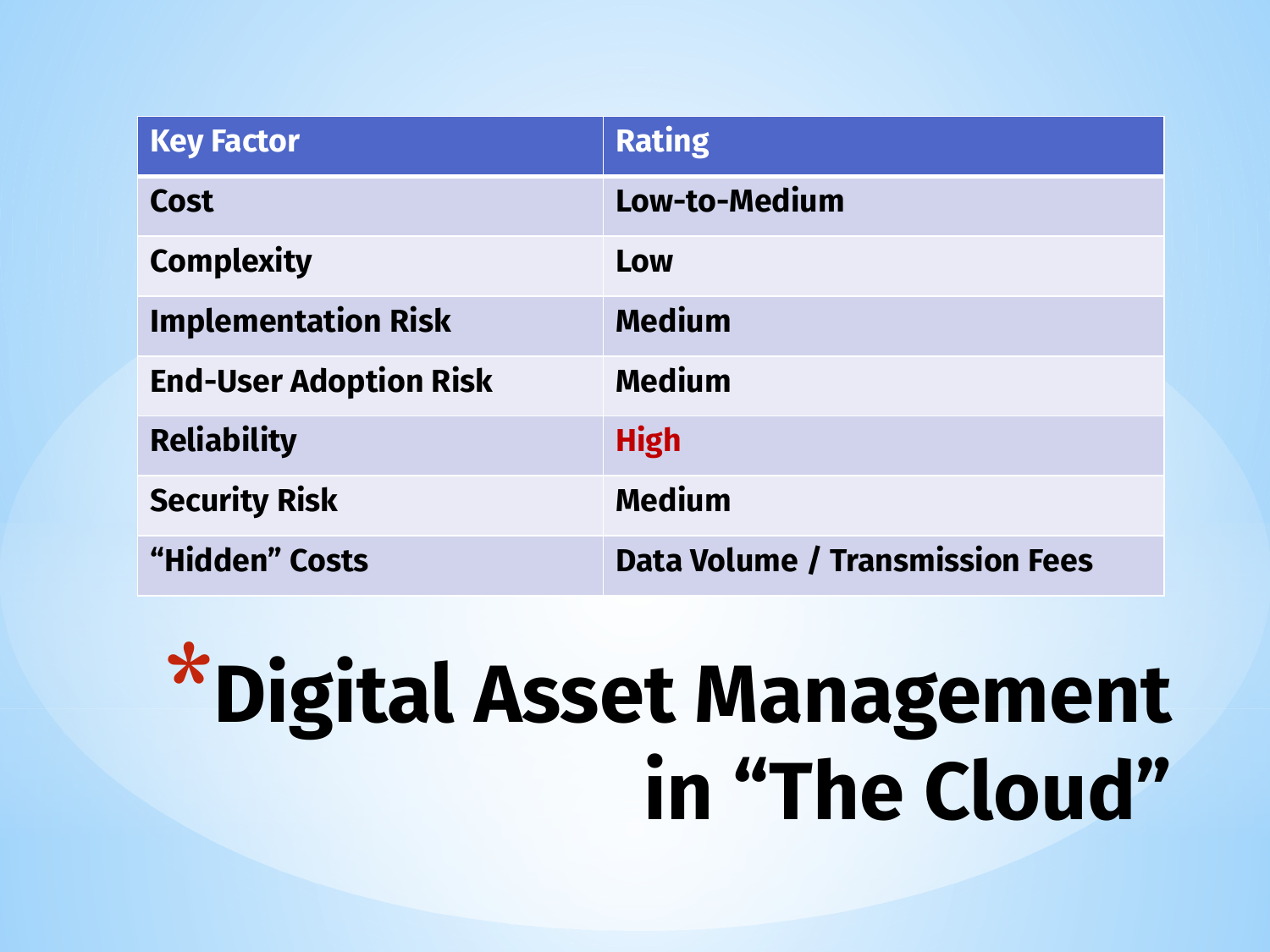

| Key Factor | Rating |
| --- | --- |
| Cost | Low-to-Medium |
| Complexity | Low |
| Implementation Risk | Medium |
| End-User Adoption Risk | Medium |
| Reliability | High |
| Security Risk | Medium |
| “Hidden” Costs | Data Volume / Transmission Fees |
# Digital Asset Management in “The Cloud”